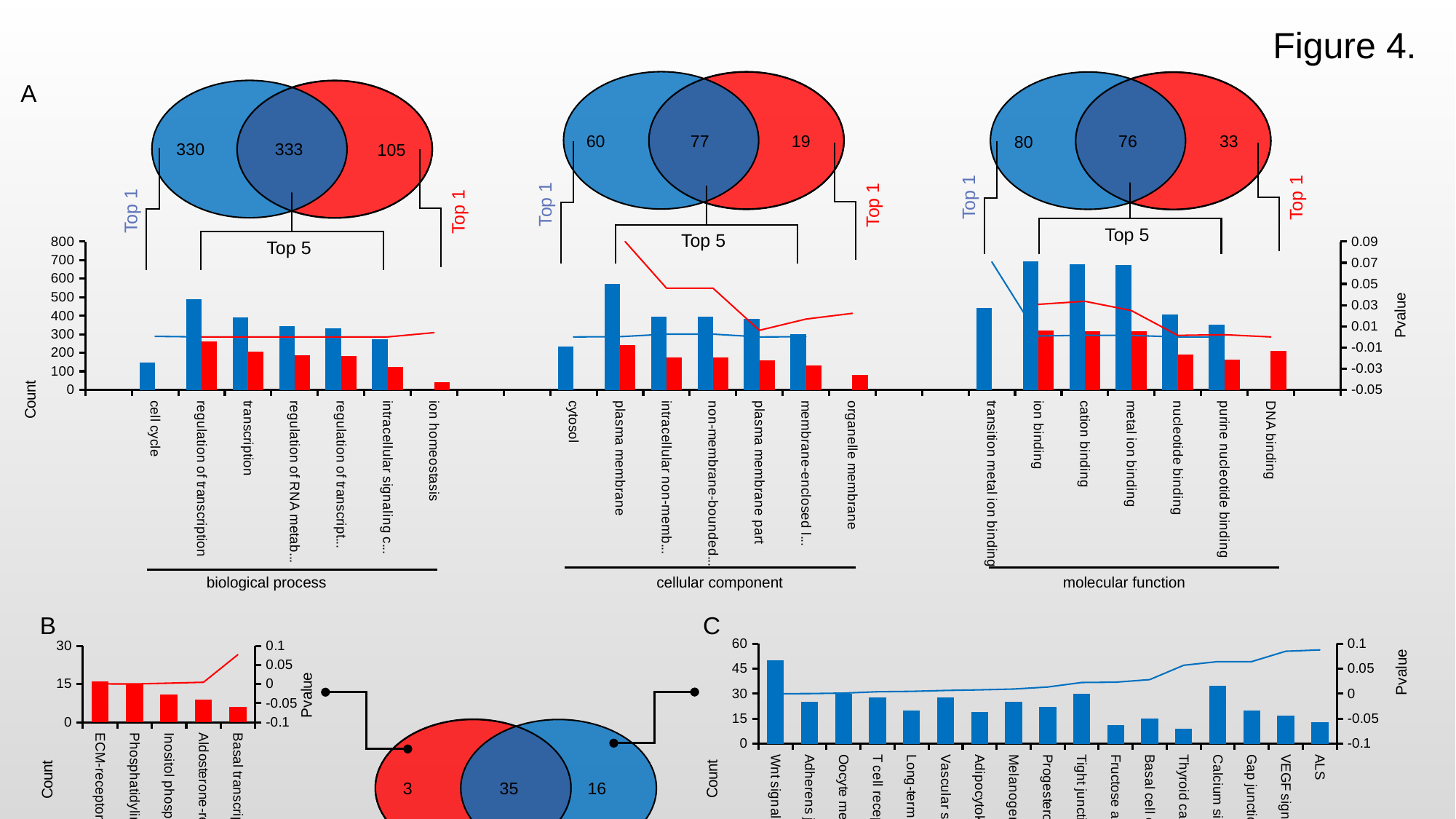

Figure 4.

77
19
60

76
33
80

333
105
330

Top 1
Top 1
Top 5

Top 1
Top 1
Top 5

Top 1
Top 1
Top 5

### Chart

| Category | gain | lose | gain | lose |
|---|---|---|---|---|
|  | None | None | None | None |
| cell cycle | 148.0 | None | 0.000528432600503266 | None |
| regulation of transcription | 488.0 | 260.0 | 2.26414960541966e-10 | 2.17022154476945e-12 |
| transcription | 389.0 | 206.0 | 1.54775836417648e-07 | 6.08127394259993e-09 |
| regulation of RNA metabolic process | 343.0 | 188.0 | 1.15582328975418e-07 | 4.37568959225206e-10 |
| regulation of transcription, DNA-dependent | 332.0 | 182.0 | 5.52372072777374e-07 | 2.11781590309982e-09 |
| intracellular signaling cascade | 274.0 | 126.0 | 1.45609414473506e-12 | 3.80668071972197e-06 |
| ion homeostasis | None | 43.0 | None | 0.00407254540505042 |
|  | None | None | None | None |
|  | None | None | None | None |
| cytosol | 233.0 | None | 8.06229549031597e-06 | None |
| plasma membrane | 572.0 | 242.0 | 0.000246326087287107 | 0.0955209321704515 |
| intracellular non-membrane-bounded organelle | 395.0 | 174.0 | 0.00260463786362169 | 0.0460695131097294 |
| non-membrane-bounded organelle | 395.0 | 174.0 | 0.00260463786362169 | 0.0460695131097294 |
| plasma membrane part | 385.0 | 158.0 | 3.32735529515851e-09 | 0.00623755051647401 |
| membrane-enclosed lumen | 301.0 | 132.0 | 0.00017266942871188 | 0.0168649359976186 |
| organelle membrane | None | 82.0 | None | 0.0222637945974976 |
|  | None | None | None | None |
|  | None | None | None | None |
| transition metal ion binding | 441.0 | None | 0.0708529460623431 | None |
| ion binding | 692.0 | 322.0 | 0.000903343496345251 | 0.0307419416487839 |
| cation binding | 679.0 | 317.0 | 0.00158816486358214 | 0.0336440371320949 |
| metal ion binding | 674.0 | 316.0 | 0.00143266424846488 | 0.0249350043808294 |
| nucleotide binding | 408.0 | 191.0 | 1.81306518459317e-06 | 0.00147237412572909 |
| purine nucleotide binding | 351.0 | 165.0 | 6.23243884307753e-06 | 0.0021177505288062 |
| DNA binding | None | 210.0 | None | 2.68205517019379e-05 |
|  | None | None | None | None |
A
biological process
cellular component
molecular function
B
C

### Chart

| Category |  |  |
|---|---|---|
| Wnt signaling pathway | 50.0 | 3.14358599115886e-08 |
| Adherens junction | 25.0 | 0.000220571505588234 |
| Oocyte meiosis | 30.0 | 0.00117499284126352 |
| T cell receptor signaling pathway | 28.0 | 0.00388922635264882 |
| Long-term depression | 20.0 | 0.0047604932016433 |
| Vascular smooth muscle contraction | 28.0 | 0.00659421921706174 |
| Adipocytokine signaling pathway | 19.0 | 0.0078081995434779 |
| Melanogenesis | 25.0 | 0.00940087215482667 |
| Progesterone-mediated oocyte maturation | 22.0 | 0.0134208866077274 |
| Tight junction | 30.0 | 0.0224321690186314 |
| Fructose and mannose metabolism | 11.0 | 0.0230334241994415 |
| Basal cell carcinoma | 15.0 | 0.0281594486730313 |
| Thyroid cancer | 9.0 | 0.0570144505014032 |
| Calcium signaling pathway | 35.0 | 0.0642333967402528 |
| Gap junction | 20.0 | 0.064247761002462 |
| VEGF signaling pathway | 17.0 | 0.0850316841625395 |
| ALS | 13.0 | 0.0876571800171792 |

35
3
16

D

### Chart

| Category | lose | gain | lose | gain |
|---|---|---|---|---|
| Fc epsilon RI signaling pathway | 11.0 | 18.0 | 0.0308502339488168 | 0.0656178174176978 |
| Glioma | 13.0 | 17.0 | 0.000687667704065338 | 0.0201582903604831 |
| Dilated cardiomyopathy | 16.0 | 23.0 | 0.000867114762324724 | 0.0147508392093897 |
| Fc gamma R-mediated phagocytosis | 14.0 | 23.0 | 0.00885573247026193 | 0.0211730497036097 |
| Non-small cell lung cancer | 11.0 | 16.0 | 0.00237530310069203 | 0.0105789796367988 |
| HCM | 15.0 | 23.0 | 0.00115662141594422 | 0.00563686781384608 |
| Small cell lung cancer | 15.0 | 23.0 | 0.00102592565649725 | 0.00484002134760736 |
| Dorso-ventral axis formation | 6.0 | 9.0 | 0.0214313785286866 | 0.0246581243563535 |
| ErbB signaling pathway | 16.0 | 25.0 | 0.000471008662872063 | 0.00156393029536383 |
| Prostate cancer | 18.0 | 27.0 | 5.29282639553229e-05 | 0.000388114280520252 |
| Regulation of actin cytoskeleton | 35.0 | 55.0 | 1.0583853773129e-06 | 4.59143788357154e-05 |
| Focal adhesion | 34.0 | 53.0 | 6.41222167388526e-07 | 2.6861008854538e-05 |
| Pathways in cancer | 45.0 | 86.0 | 2.84272678622343e-06 | 5.96116976549625e-08 |
| Renal cell carcinoma | 14.0 | 24.0 | 0.000535437711199001 | 0.000122372594204453 |
| Melanoma | 13.0 | 22.0 | 0.00204846456823458 | 0.00115716839804642 |
| Acute myeloid leukemia | 11.0 | 19.0 | 0.00409566404699703 | 0.00139692572555382 |
| Neurotrophin signaling pathway | 18.0 | 41.0 | 0.00289028515388917 | 7.1315380275826e-07 |
| Insulin signaling pathway | 19.0 | 46.0 | 0.00300003856587946 | 4.72346076612838e-08 |
| Chronic myeloid leukemia | 13.0 | 26.0 | 0.00329567484363312 | 4.77422370360111e-05 |
| TGF-beta signaling pathway | 14.0 | 30.0 | 0.00417839548591644 | 1.19955912447077e-05 |
| mTOR signaling pathway | 10.0 | 18.0 | 0.00618791722372963 | 0.000985095608171271 |
| Pancreatic cancer | 12.0 | 22.0 | 0.00689165412356705 | 0.0014095316884605 |
| Colorectal cancer | 13.0 | 28.0 | 0.00836490489785589 | 4.97389922596597e-05 |
| Axon guidance | 17.0 | 41.0 | 0.0100486705154308 | 2.22683826816188e-06 |
| p53 signaling pathway | 10.0 | 18.0 | 0.0329793031184648 | 0.0197179956987866 |
| Ubiquitin mediated proteolysis | 17.0 | 37.0 | 0.0172911529019969 | 0.000336033096531323 |
| ARVC | 11.0 | 23.0 | 0.0262685904979826 | 0.00122163926181723 |
| GnRH signaling pathway | 12.0 | 23.0 | 0.0561056945857496 | 0.0295766466835756 |
| MAPK signaling pathway | 27.0 | 79.0 | 0.0271467791269961 | 6.48790415287703e-10 |
| Type II diabetes mellitus | 8.0 | 17.0 | 0.0325357083248069 | 0.000840535262136378 |
| Endocytosis | 20.0 | 50.0 | 0.0326567005809086 | 2.01185958422432e-05 |
| Endometrial cancer | 8.0 | 15.0 | 0.0524142631864069 | 0.0175387671208755 |
| Cell cycle | 14.0 | 29.0 | 0.0664623328213315 | 0.0158654673384246 |
| Long-term potentiation | 9.0 | 24.0 | 0.076559700685123 | 7.37639919091462e-05 |
| Notch signaling pathway | 7.0 | 16.0 | 0.0859681944076656 | 0.00252466170260297 |

### Chart

| Category |  |  |
|---|---|---|
| ECM-receptor interaction | 16.0 | 0.000317649191268648 |
| Phosphatidylinositol signaling system | 15.0 | 0.000269033641956773 |
| Inositol phosphate metabolism | 11.0 | 0.00237530310069203 |
| Aldosterone-regulated sodium reabsorption | 9.0 | 0.00457613010420601 |
| Basal transcription factors | 6.0 | 0.0768905824537449 |